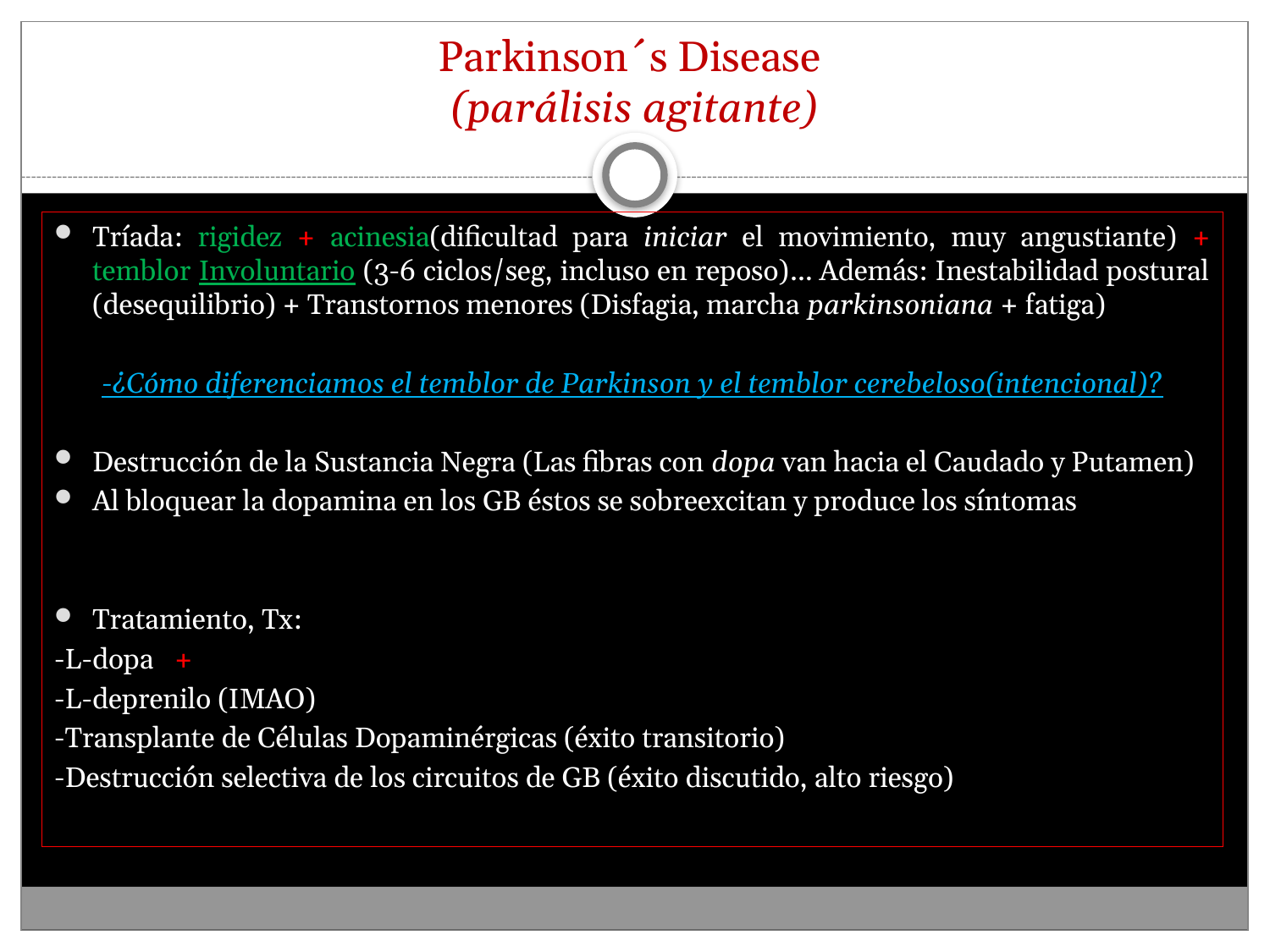

# Parkinson´s Disease (parálisis agitante)
Tríada: rigidez + acinesia(dificultad para iniciar el movimiento, muy angustiante) + temblor Involuntario (3-6 ciclos/seg, incluso en reposo)… Además: Inestabilidad postural (desequilibrio) + Transtornos menores (Disfagia, marcha parkinsoniana + fatiga)

-¿Cómo diferenciamos el temblor de Parkinson y el temblor cerebeloso(intencional)?

Destrucción de la Sustancia Negra (Las fibras con dopa van hacia el Caudado y Putamen)
Al bloquear la dopamina en los GB éstos se sobreexcitan y produce los síntomas

Tratamiento, Tx:
-L-dopa   +
-L-deprenilo (IMAO)
-Transplante de Células Dopaminérgicas (éxito transitorio)
-Destrucción selectiva de los circuitos de GB (éxito discutido, alto riesgo)